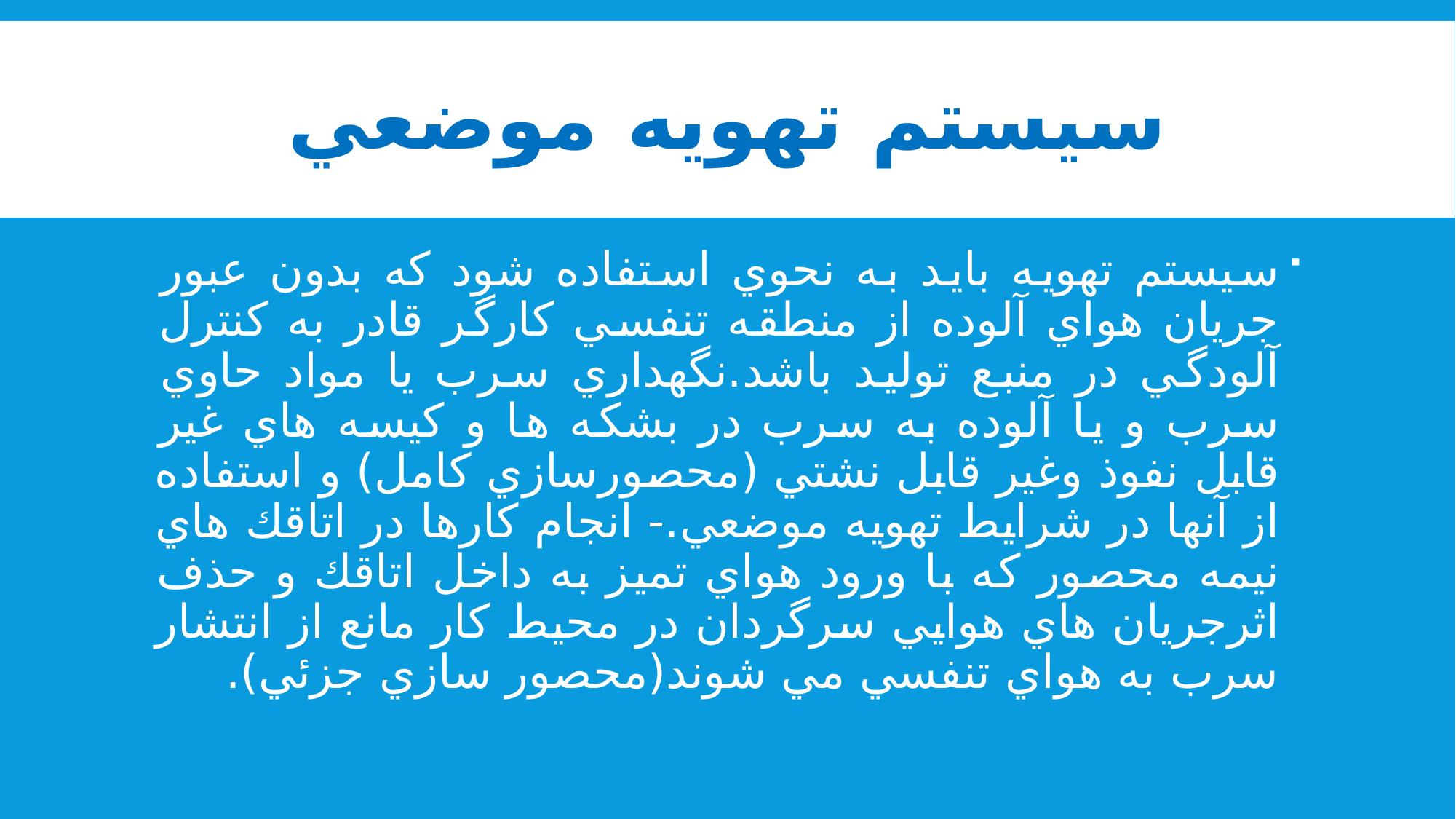

# سيستم تهويه موضعي
سيستم تهويه بايد به نحوي استفاده شود كه بدون عبور جريان هواي آلوده از منطقه تنفسي كارگر قادر به كنترل آلودگي در منبع توليد باشد.نگهداري سرب يا مواد حاوي سرب و يا آلوده به سرب در بشکه ها و كيسه هاي غير قابل نفوذ وغير قابل نشتي (محصورسازي كامل) و استفاده از آنها در شرايط تهويه موضعي.- انجام كارها در اتاقك هاي نيمه محصور كه با ورود هواي تميز به داخل اتاقك و حذف اثرجريان هاي هوايي سرگردان در محيط كار مانع از انتشار سرب به هواي تنفسي مي شوند(محصور سازي جزئي).